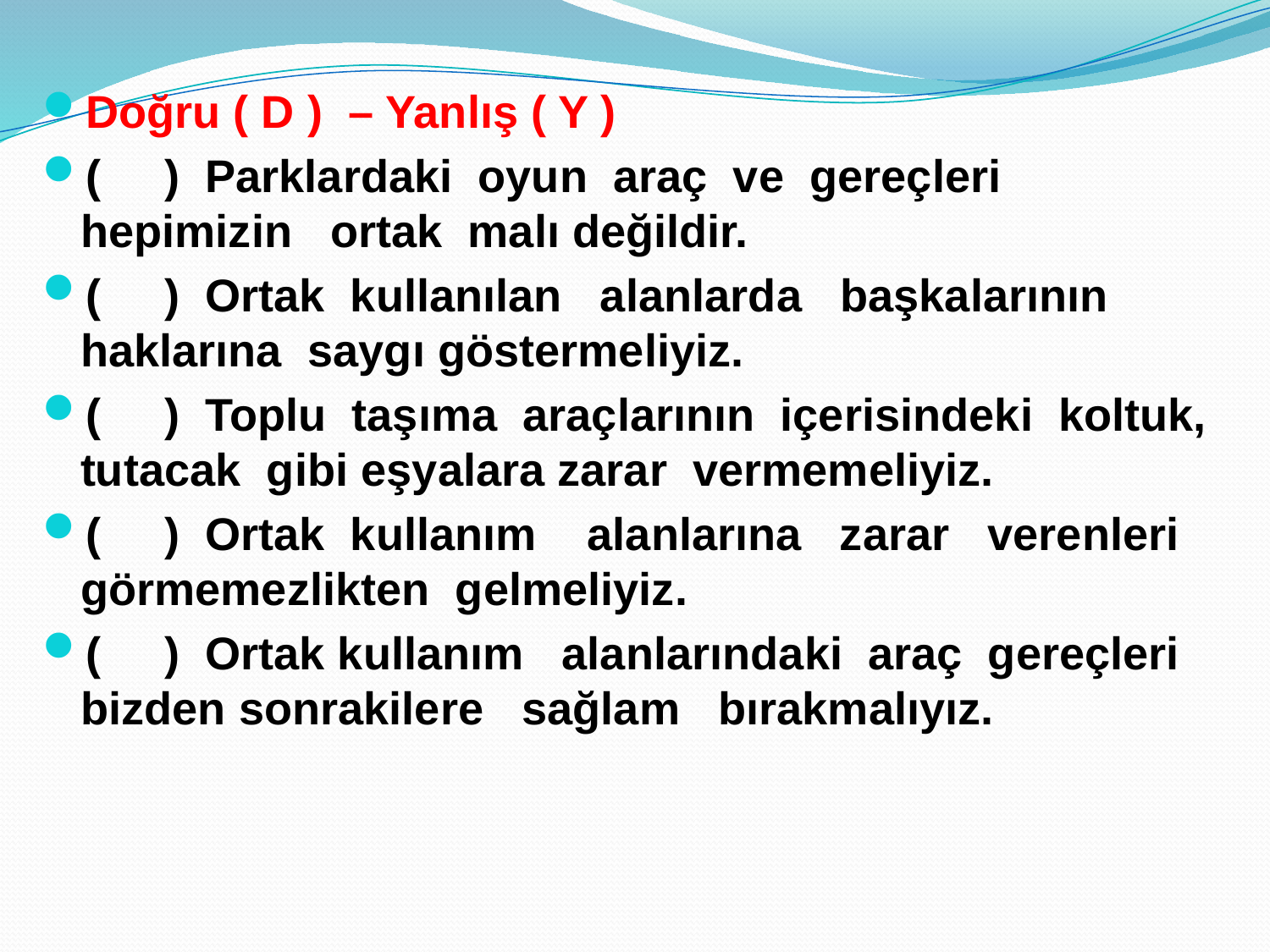

Doğru ( D )  – Yanlış ( Y )
(     )  Parklardaki  oyun  araç  ve  gereçleri   hepimizin   ortak  malı değildir.
(     )  Ortak  kullanılan   alanlarda   başkalarının  haklarına  saygı göstermeliyiz.
(     )  Toplu  taşıma  araçlarının  içerisindeki  koltuk, tutacak  gibi eşyalara zarar  vermemeliyiz.
(     )  Ortak  kullanım    alanlarına   zarar   verenleri görmemezlikten  gelmeliyiz.
(     )  Ortak kullanım   alanlarındaki  araç  gereçleri  bizden sonrakilere   sağlam   bırakmalıyız.